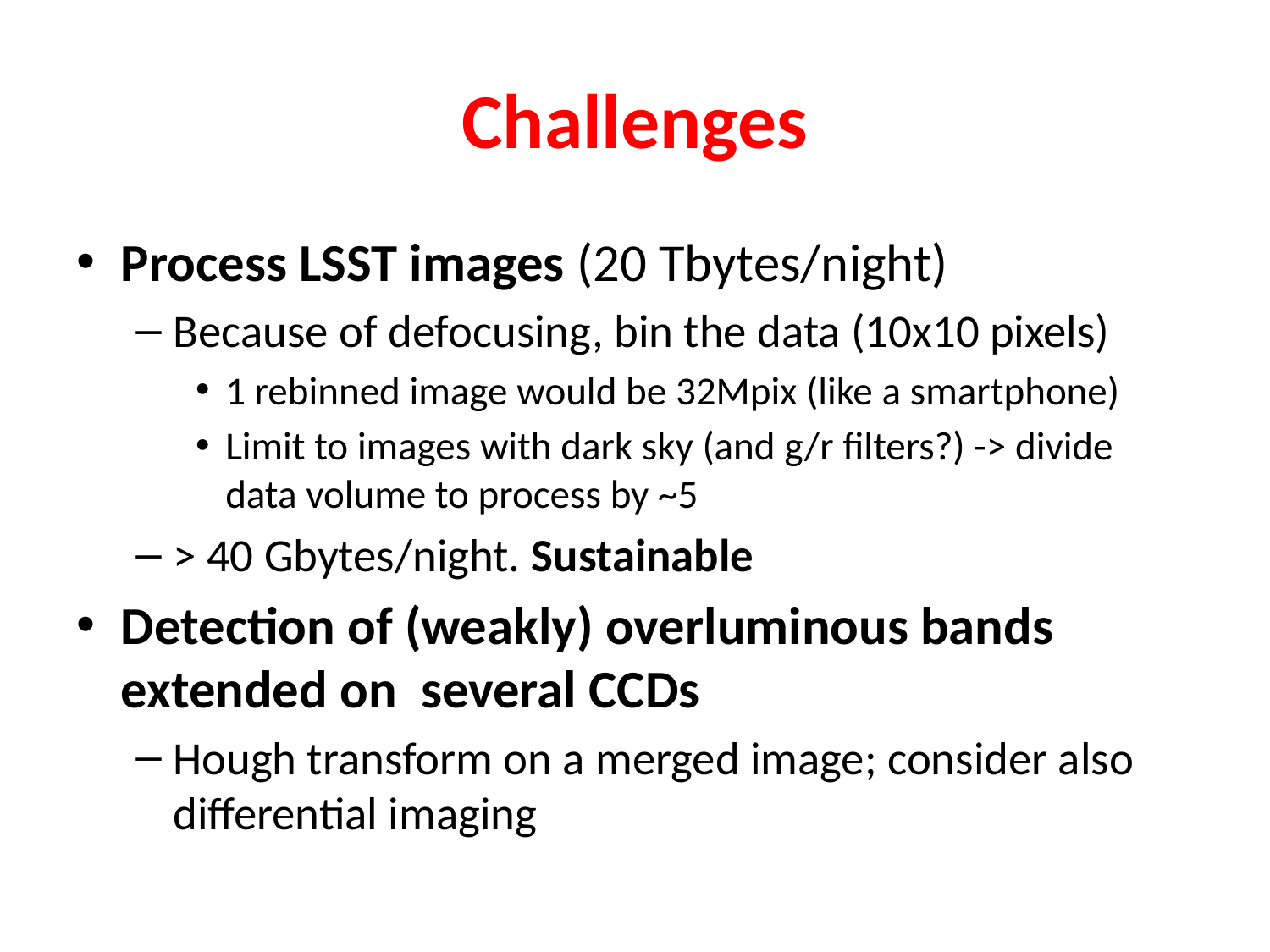

# Challenges
Process LSST images (20 Tbytes/night)
Because of defocusing, bin the data (10x10 pixels)
1 rebinned image would be 32Mpix (like a smartphone)
Limit to images with dark sky (and g/r filters?) -> divide data volume to process by ~5
> 40 Gbytes/night. Sustainable
Detection of (weakly) overluminous bands extended on  several CCDs
Hough transform on a merged image; consider also differential imaging